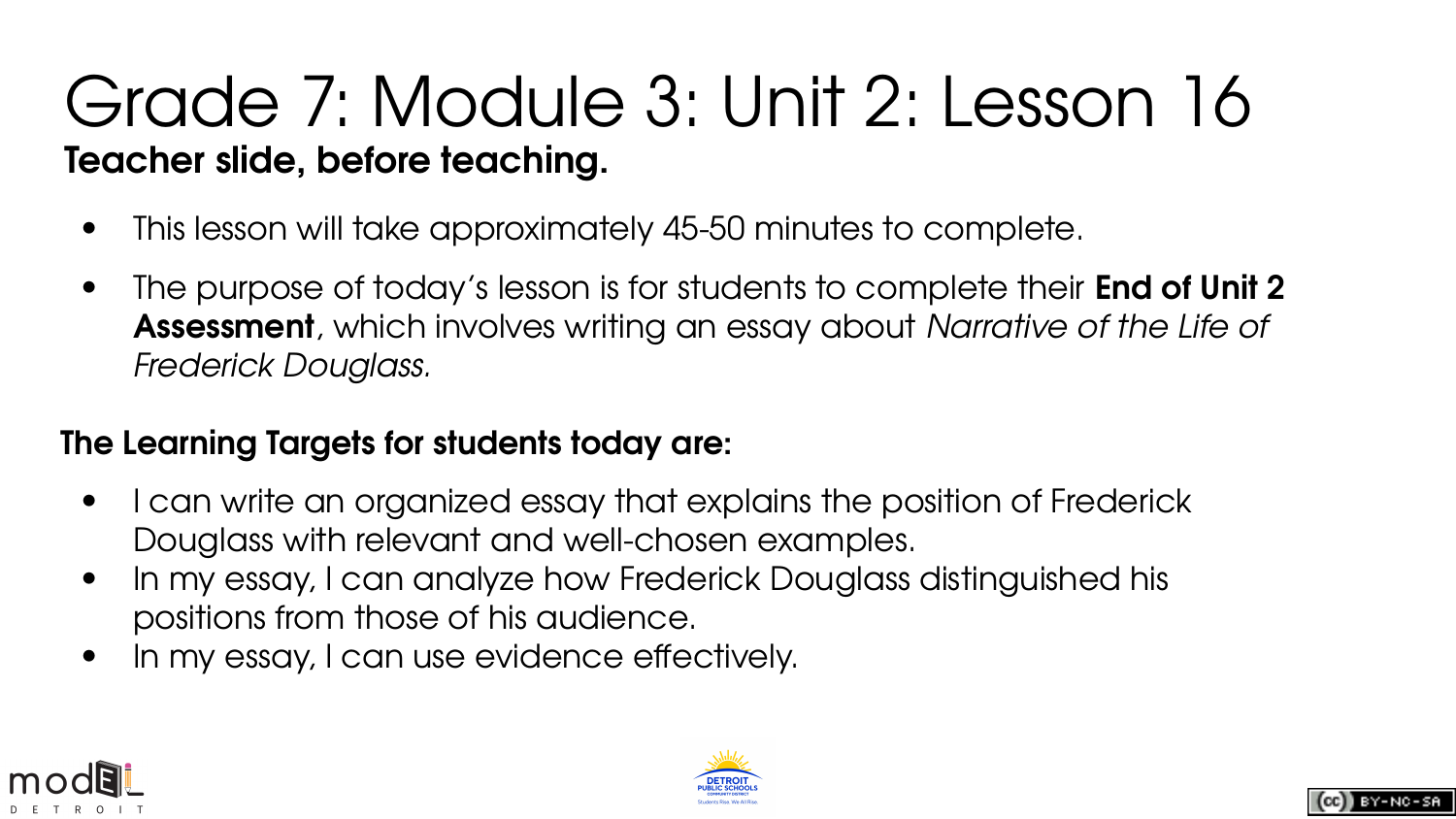

Grade 7: Module 3: Unit 2: Lesson 16
Teacher slide, before teaching.
This lesson will take approximately 45-50 minutes to complete.
The purpose of today’s lesson is for students to complete their End of Unit 2 Assessment, which involves writing an essay about Narrative of the Life of Frederick Douglass.

The Learning Targets for students today are:
I can write an organized essay that explains the position of Frederick Douglass with relevant and well-chosen examples.
In my essay, I can analyze how Frederick Douglass distinguished his positions from those of his audience.
In my essay, I can use evidence effectively.